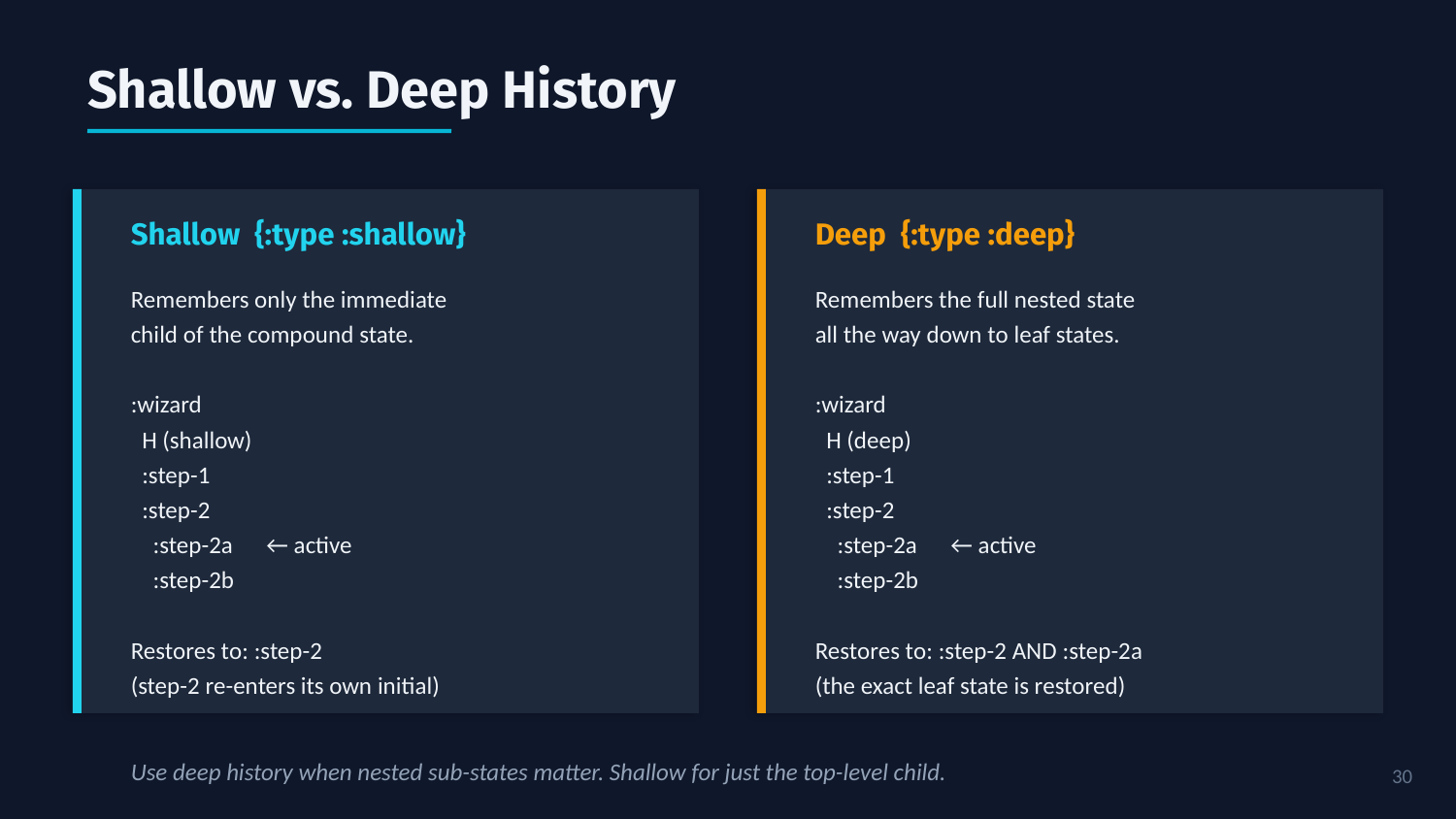

Shallow vs. Deep History

Shallow  {:type :shallow}
Deep  {:type :deep}
Remembers only the immediate
child of the compound state.

:wizard
  H (shallow)
  :step-1
  :step-2
    :step-2a      ← active
    :step-2b

Restores to: :step-2
(step-2 re-enters its own initial)
Remembers the full nested state
all the way down to leaf states.

:wizard
  H (deep)
  :step-1
  :step-2
    :step-2a      ← active
    :step-2b

Restores to: :step-2 AND :step-2a
(the exact leaf state is restored)
Use deep history when nested sub-states matter. Shallow for just the top-level child.
30